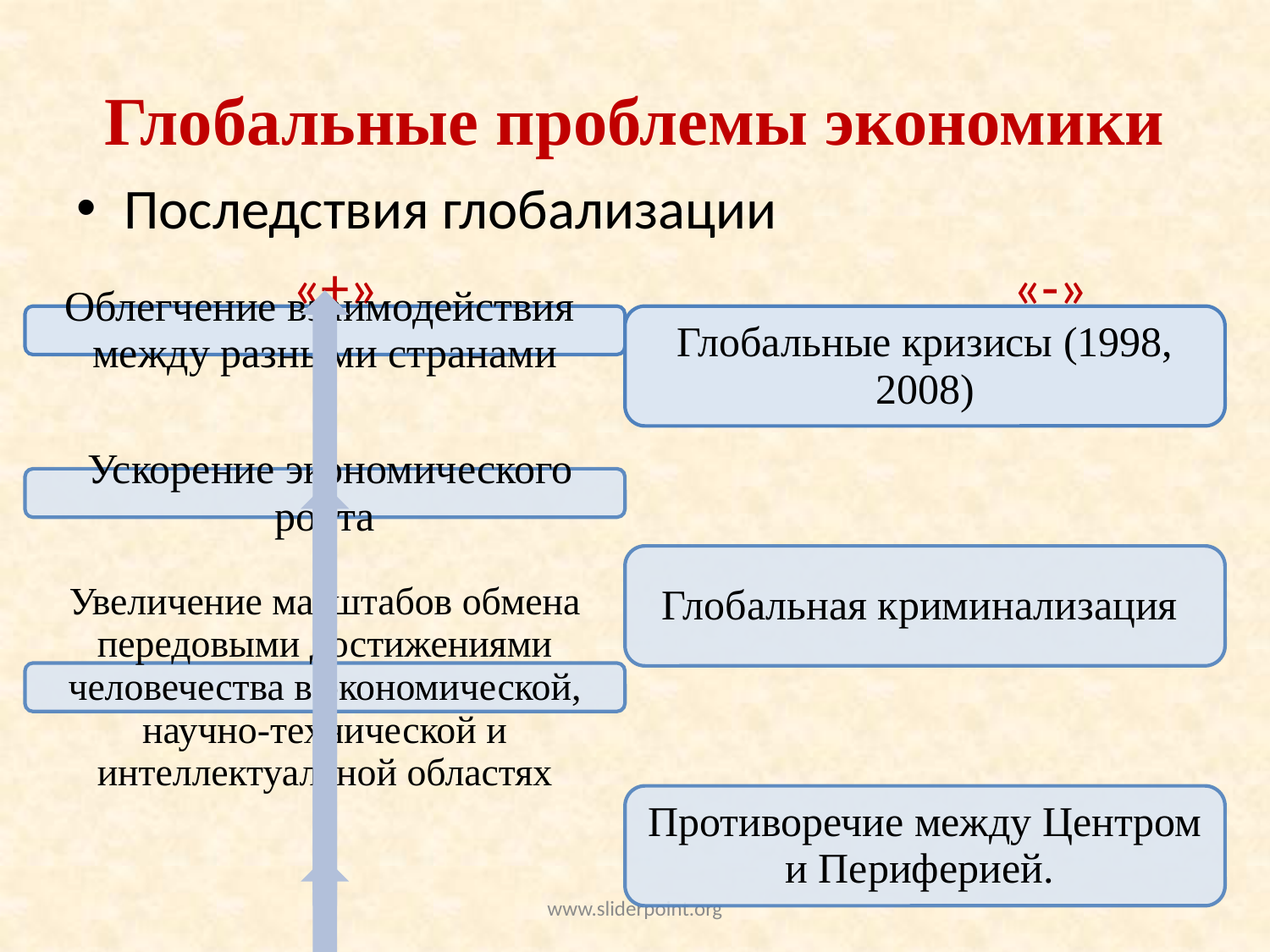

# Глобальные проблемы экономики
Последствия глобализации
                 «+»					«-»
Облегчение взаимодействия
между разными странами
 Ускорение экономического роста
Увеличение масштабов обмена передовыми достижениями человечества в экономической, научно-технической и интеллектуальной областях
Глобальные кризисы (1998, 2008)
Глобальная криминализация
Противоречие между Центром и Периферией.
www.sliderpoint.org